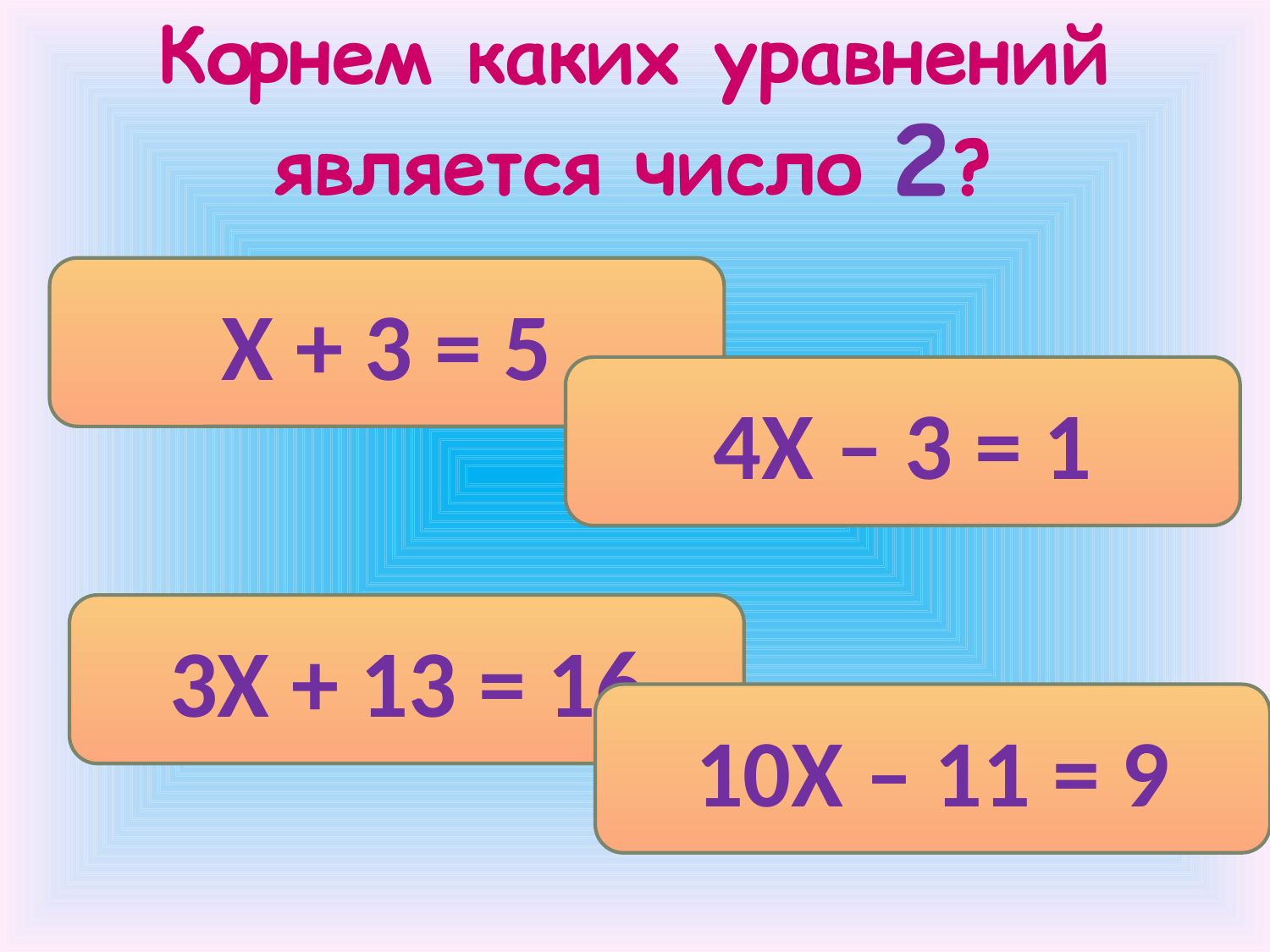

Корнем каких уравнений является число 2?
Х + 3 = 5
4Х – 3 = 1
3Х + 13 = 16
10Х – 11 = 9